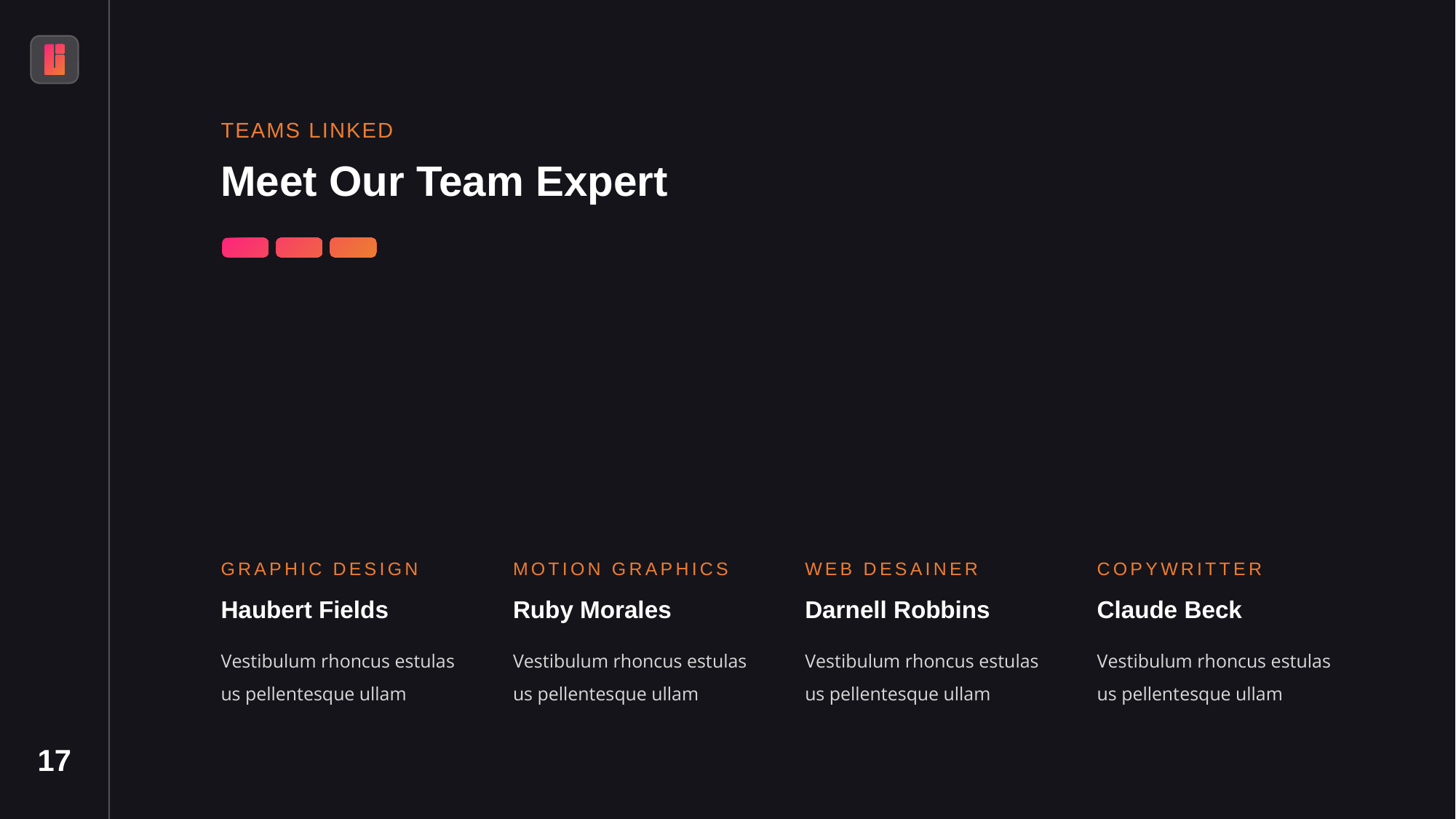

TEAMS LINKED
Meet Our Team Expert

GRAPHIC DESIGN
Haubert Fields
Vestibulum rhoncus estulas us pellentesque ullam
MOTION GRAPHICS
Ruby Morales
Vestibulum rhoncus estulas us pellentesque ullam
WEB DESAINER
Darnell Robbins
Vestibulum rhoncus estulas us pellentesque ullam
COPYWRITTER
Claude Beck
Vestibulum rhoncus estulas us pellentesque ullam